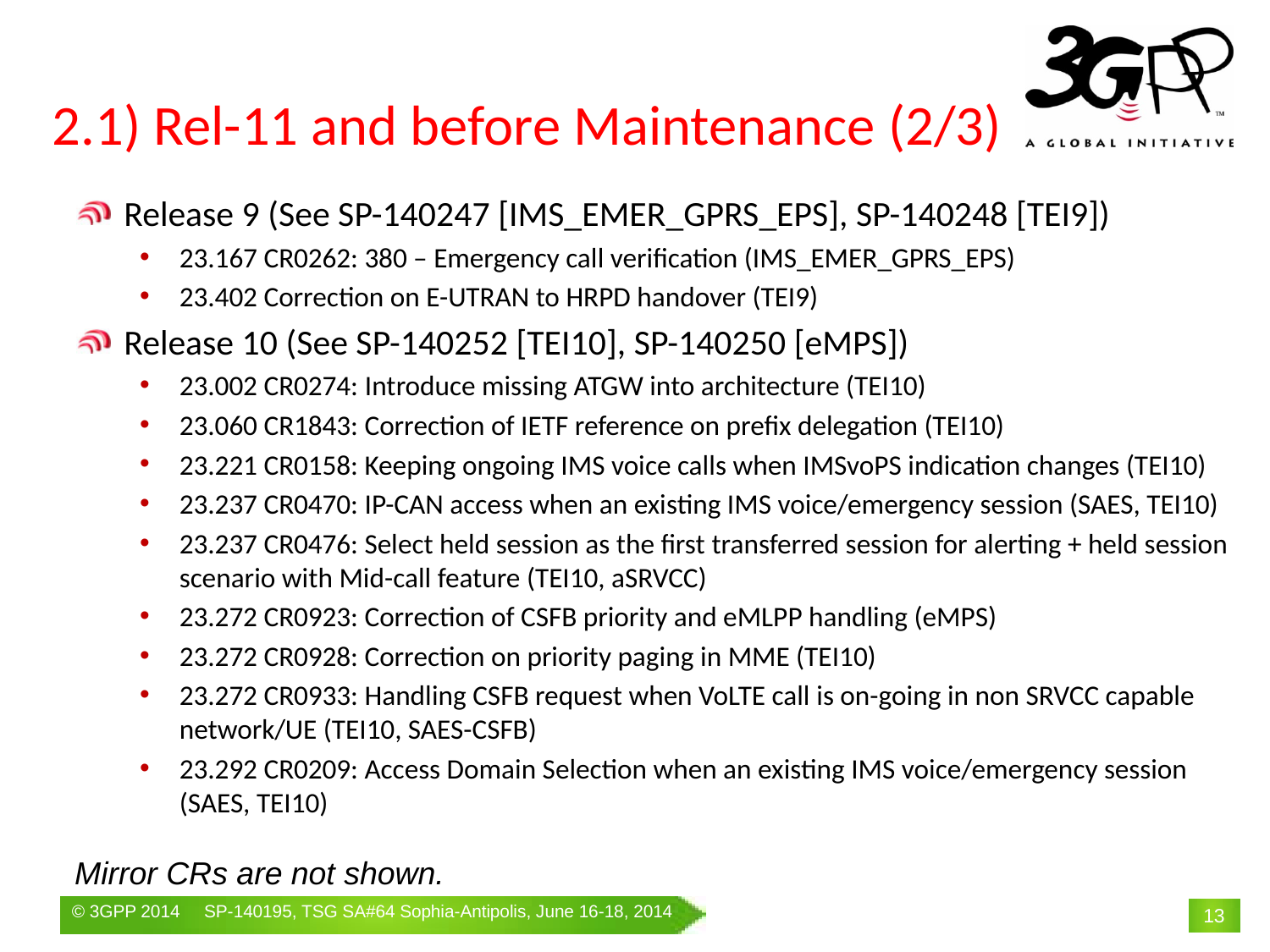

# 2.1) Rel-11 and before Maintenance (2/3)
Release 9 (See SP-140247 [IMS_EMER_GPRS_EPS], SP-140248 [TEI9])
23.167 CR0262: 380 – Emergency call verification (IMS_EMER_GPRS_EPS)
23.402 Correction on E-UTRAN to HRPD handover (TEI9)
Release 10 (See SP-140252 [TEI10], SP-140250 [eMPS])
23.002 CR0274: Introduce missing ATGW into architecture (TEI10)
23.060 CR1843: Correction of IETF reference on prefix delegation (TEI10)
23.221 CR0158: Keeping ongoing IMS voice calls when IMSvoPS indication changes (TEI10)
23.237 CR0470: IP-CAN access when an existing IMS voice/emergency session (SAES, TEI10)
23.237 CR0476: Select held session as the first transferred session for alerting + held session scenario with Mid-call feature (TEI10, aSRVCC)
23.272 CR0923: Correction of CSFB priority and eMLPP handling (eMPS)
23.272 CR0928: Correction on priority paging in MME (TEI10)
23.272 CR0933: Handling CSFB request when VoLTE call is on-going in non SRVCC capable network/UE (TEI10, SAES-CSFB)
23.292 CR0209: Access Domain Selection when an existing IMS voice/emergency session (SAES, TEI10)

Mirror CRs are not shown.